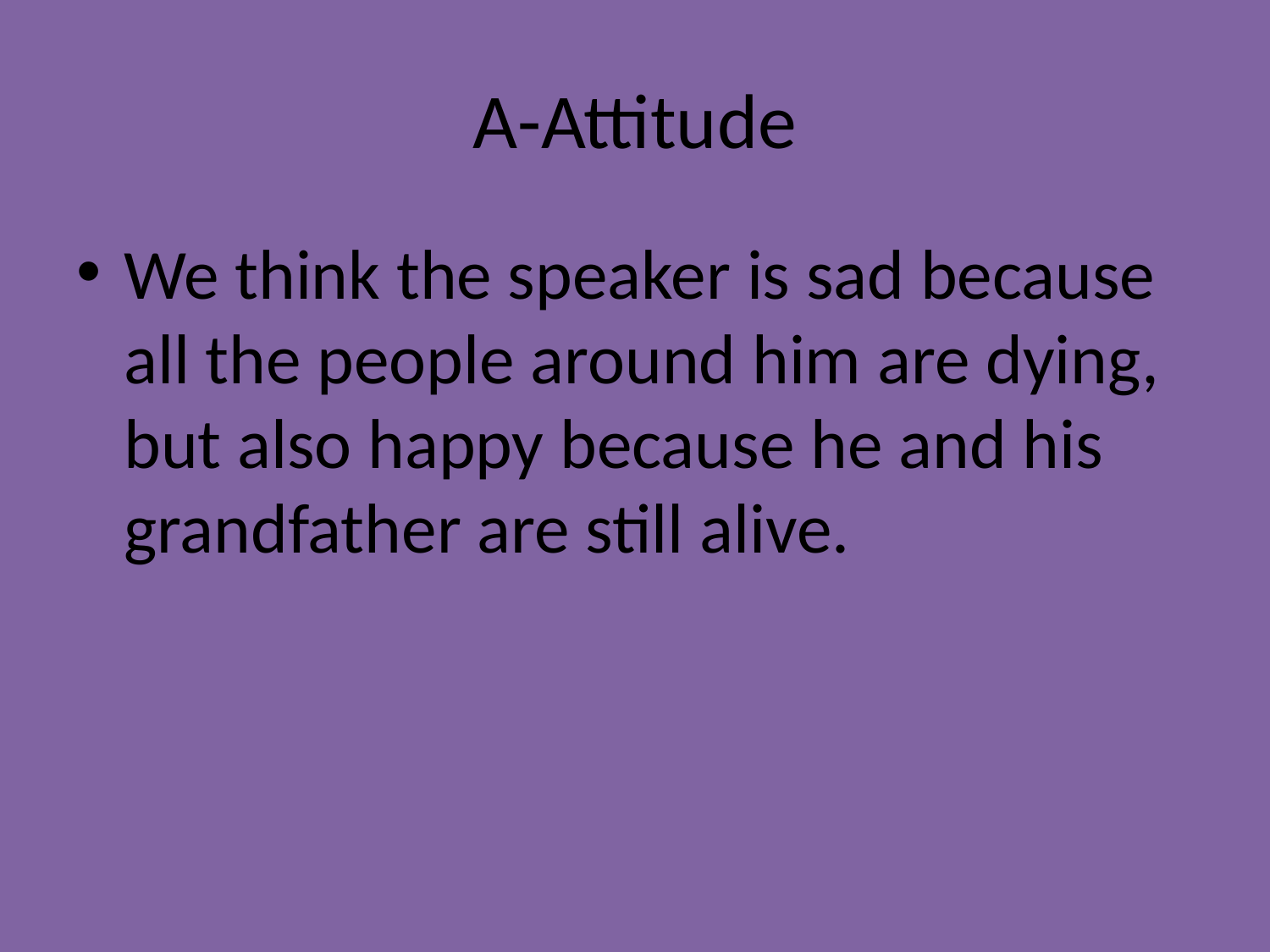

# A-Attitude
We think the speaker is sad because all the people around him are dying, but also happy because he and his grandfather are still alive.